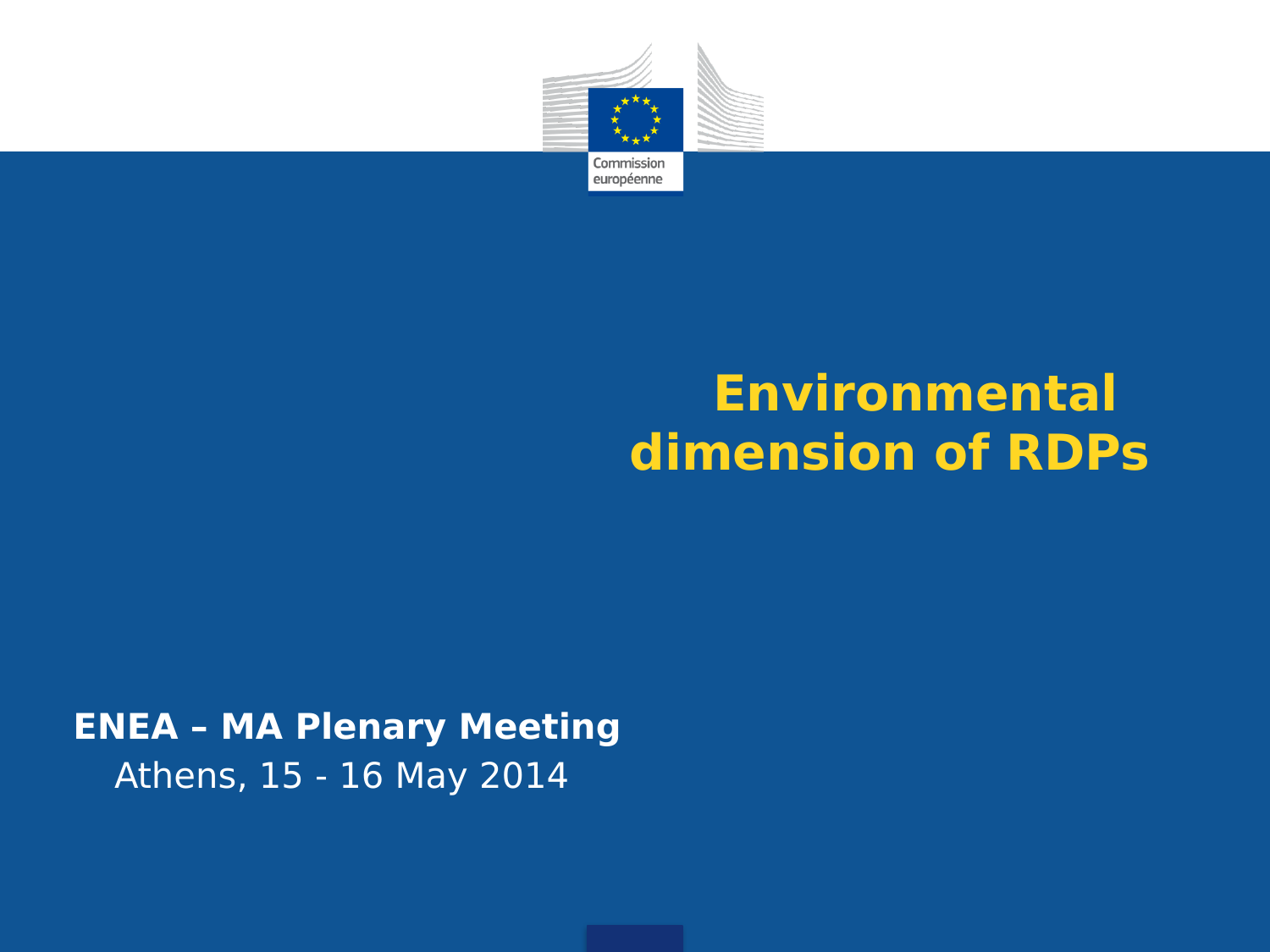

# Environmental dimension of RDPs
ENEA – MA Plenary Meeting
Athens, 15 - 16 May 2014